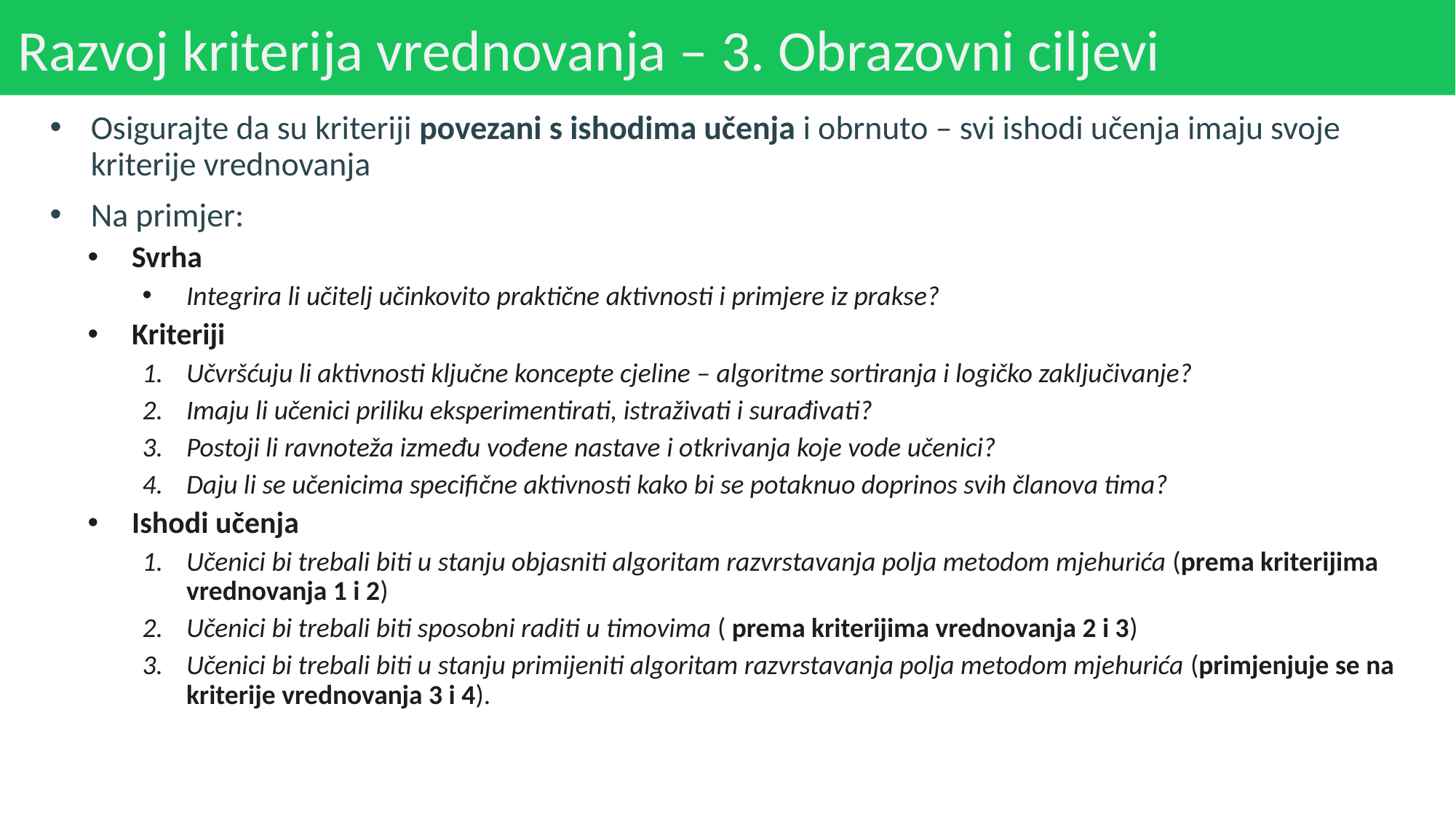

# Razvoj kriterija vrednovanja – 3. Obrazovni ciljevi
Osigurajte da su kriteriji povezani s ishodima učenja i obrnuto – svi ishodi učenja imaju svoje kriterije vrednovanja
Na primjer:
Svrha
Integrira li učitelj učinkovito praktične aktivnosti i primjere iz prakse?
Kriteriji
Učvršćuju li aktivnosti ključne koncepte cjeline – algoritme sortiranja i logičko zaključivanje?
Imaju li učenici priliku eksperimentirati, istraživati i surađivati?
Postoji li ravnoteža između vođene nastave i otkrivanja koje vode učenici?
Daju li se učenicima specifične aktivnosti kako bi se potaknuo doprinos svih članova tima?
Ishodi učenja
Učenici bi trebali biti u stanju objasniti algoritam razvrstavanja polja metodom mjehurića (prema kriterijima vrednovanja 1 i 2)
Učenici bi trebali biti sposobni raditi u timovima ( prema kriterijima vrednovanja 2 i 3)
Učenici bi trebali biti u stanju primijeniti algoritam razvrstavanja polja metodom mjehurića (primjenjuje se na kriterije vrednovanja 3 i 4).